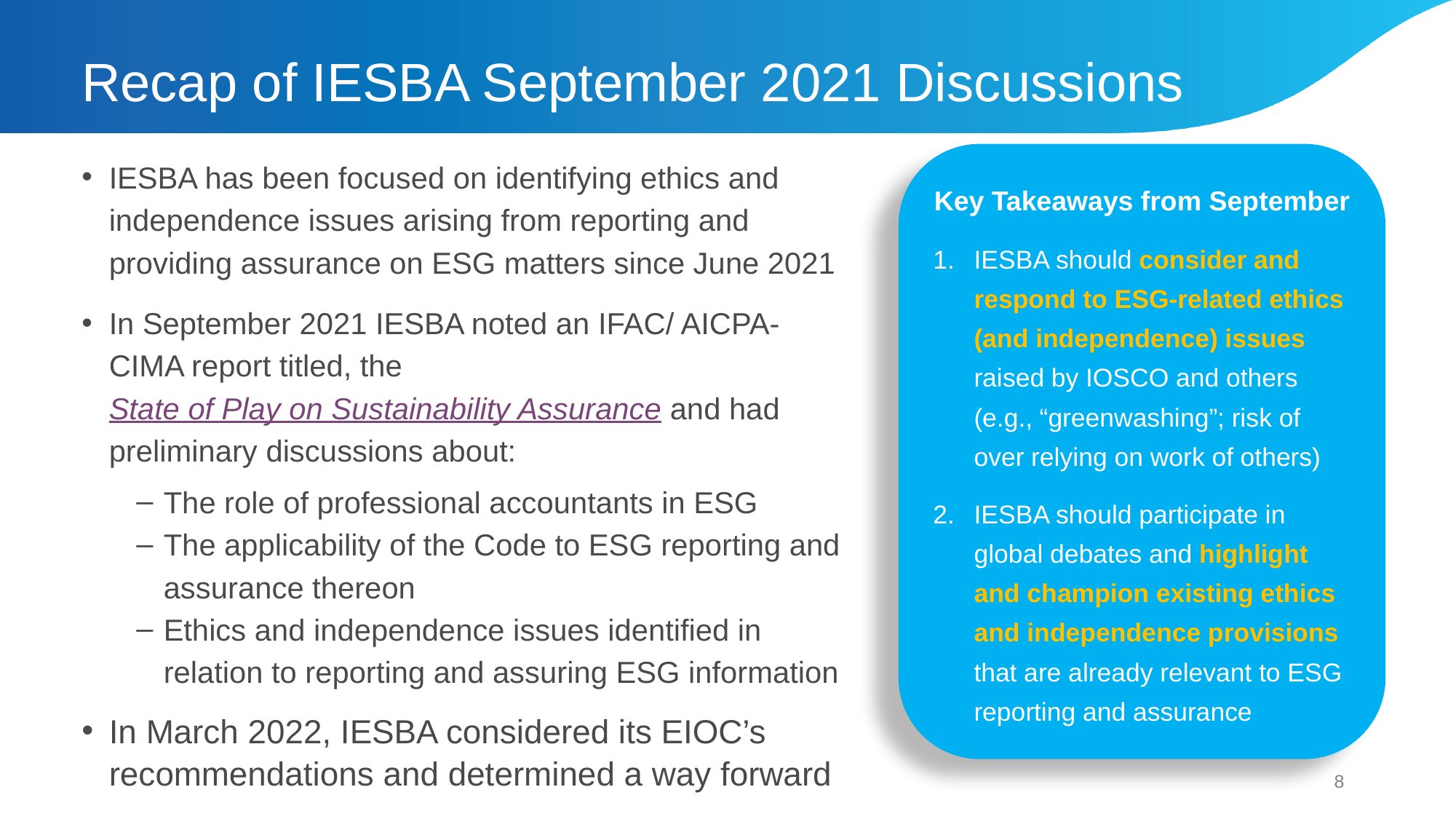

# Recap of IESBA September 2021 Discussions
Key Takeaways from September
IESBA should consider and respond to ESG-related ethics (and independence) issues raised by IOSCO and others (e.g., “greenwashing”; risk of over relying on work of others)
IESBA should participate in global debates and highlight and champion existing ethics and independence provisions that are already relevant to ESG reporting and assurance
IESBA has been focused on identifying ethics and independence issues arising from reporting and providing assurance on ESG matters since June 2021
In September 2021 IESBA noted an IFAC/ AICPA-CIMA report titled, the State of Play on Sustainability Assurance and had preliminary discussions about:
The role of professional accountants in ESG
The applicability of the Code to ESG reporting and assurance thereon
Ethics and independence issues identified in relation to reporting and assuring ESG information
In March 2022, IESBA considered its EIOC’s recommendations and determined a way forward
8